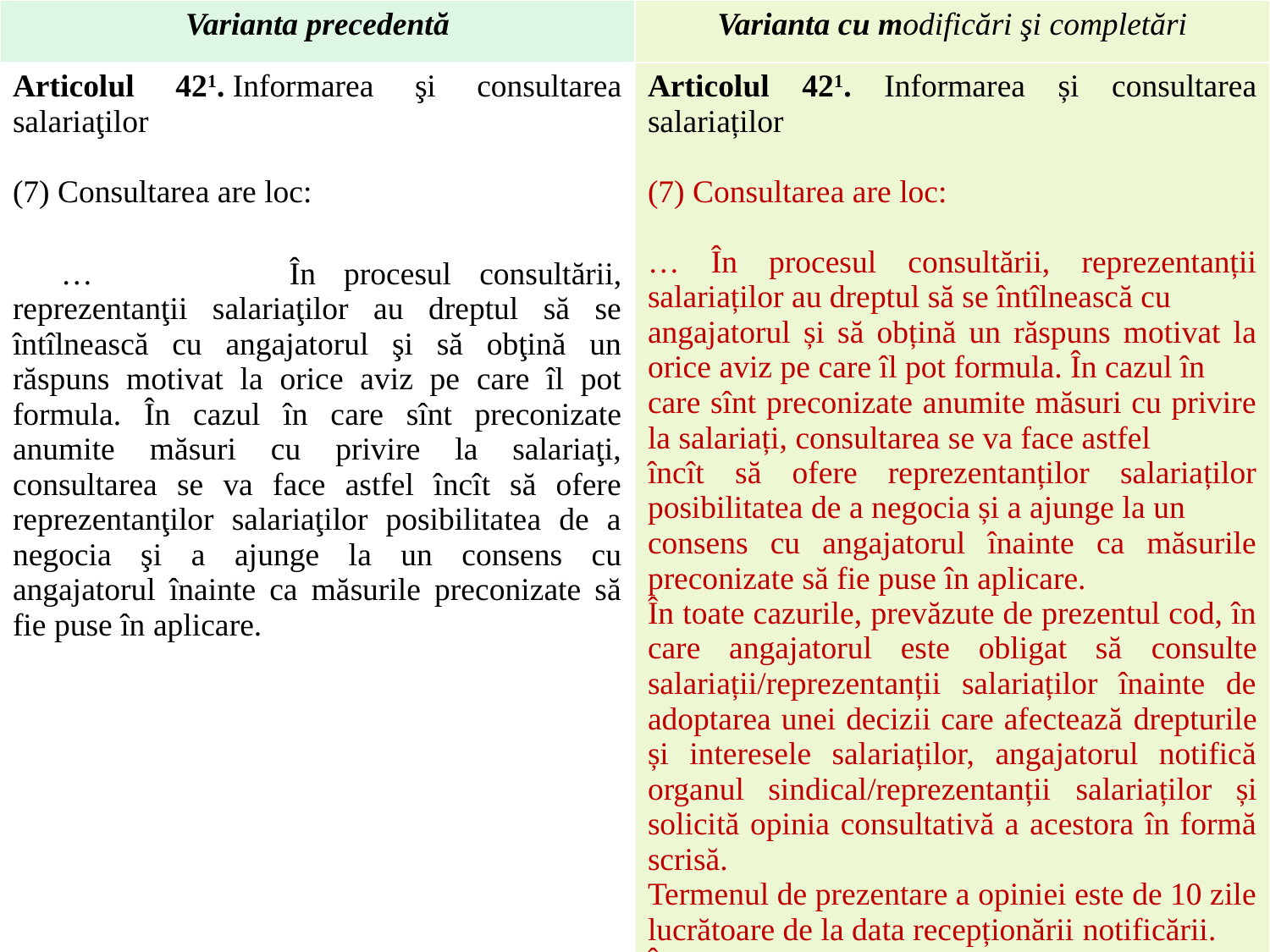

| Varianta precedentă | Varianta cu modificări şi completări |
| --- | --- |
| Articolul 421. Informarea şi consultarea salariaţilor (7) Consultarea are loc:       … În procesul consultării, reprezentanţii salariaţilor au dreptul să se întîlnească cu angajatorul şi să obţină un răspuns motivat la orice aviz pe care îl pot formula. În cazul în care sînt preconizate anumite măsuri cu privire la salariaţi, consultarea se va face astfel încît să ofere reprezentanţilor salariaţilor posibilitatea de a negocia şi a ajunge la un consens cu angajatorul înainte ca măsurile preconizate să fie puse în aplicare. | Articolul 421. Informarea și consultarea salariaților (7) Consultarea are loc: … În procesul consultării, reprezentanții salariaților au dreptul să se întîlnească cu angajatorul și să obțină un răspuns motivat la orice aviz pe care îl pot formula. În cazul în care sînt preconizate anumite măsuri cu privire la salariați, consultarea se va face astfel încît să ofere reprezentanților salariaților posibilitatea de a negocia și a ajunge la un consens cu angajatorul înainte ca măsurile preconizate să fie puse în aplicare. În toate cazurile, prevăzute de prezentul cod, în care angajatorul este obligat să consulte salariații/reprezentanții salariaților înainte de adoptarea unei decizii care afectează drepturile și interesele salariaților, angajatorul notifică organul sindical/reprezentanții salariaților și solicită opinia consultativă a acestora în formă scrisă. Termenul de prezentare a opiniei este de 10 zile lucrătoare de la data recepționării notificării. În cazul neprezentării opiniei în termenul indicat, comunicarea opiniei consultative de către organul respectiv/reprezentanții salariaților se prezumă. [Art.421 al.(7) modificat prin LP114 din 09.07.20, MO194-197/31.07.20 art.384; în vigoare 31.08.20] |